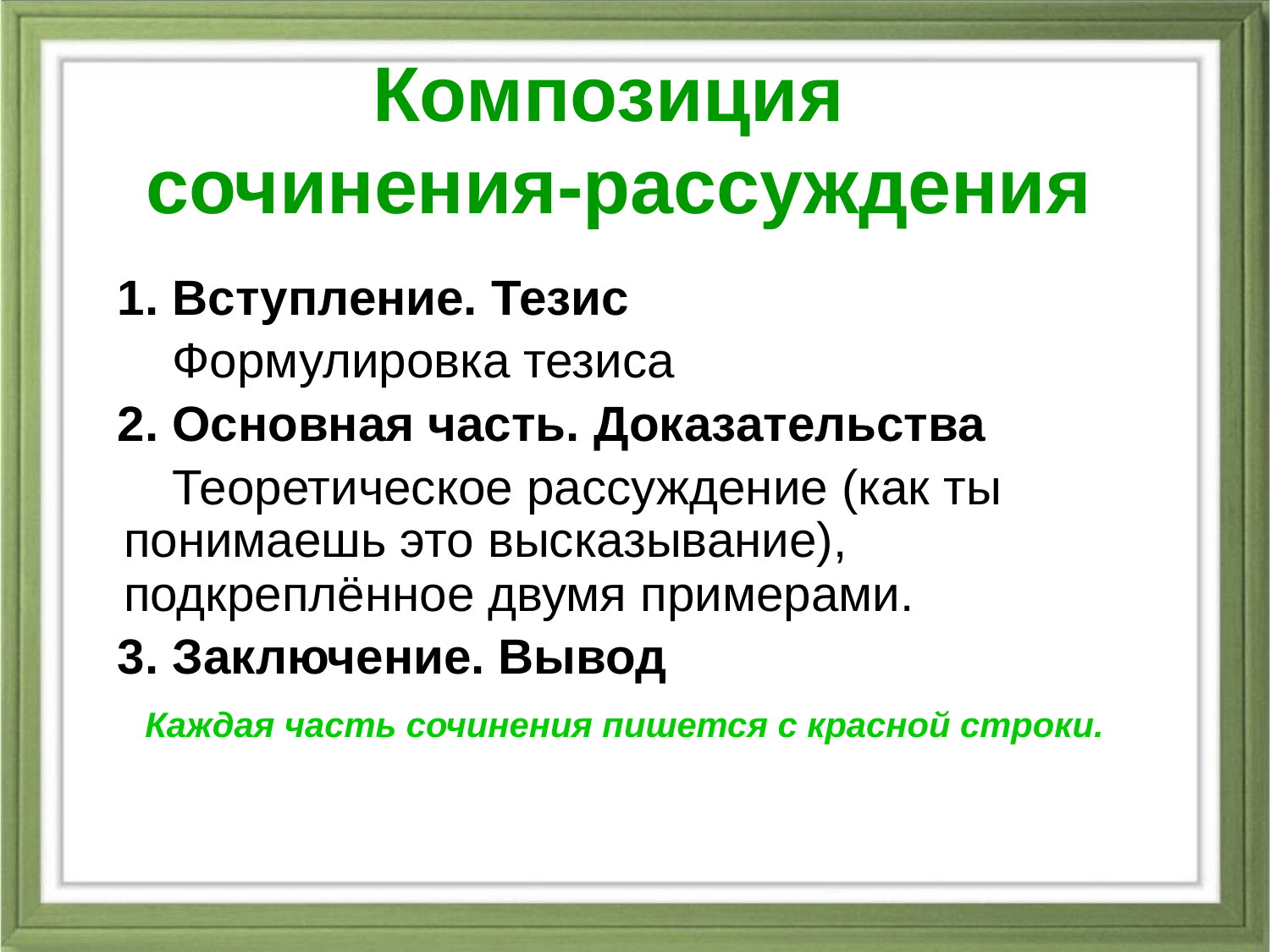

# Композиция сочинения-рассуждения
   1. Вступление. Тезис
       Формулировка тезиса
   2. Основная часть. Доказательства
       Теоретическое рассуждение (как ты понимаешь это высказывание), подкреплённое двумя примерами.
   3. Заключение. Вывод
     Каждая часть сочинения пишется с красной строки.